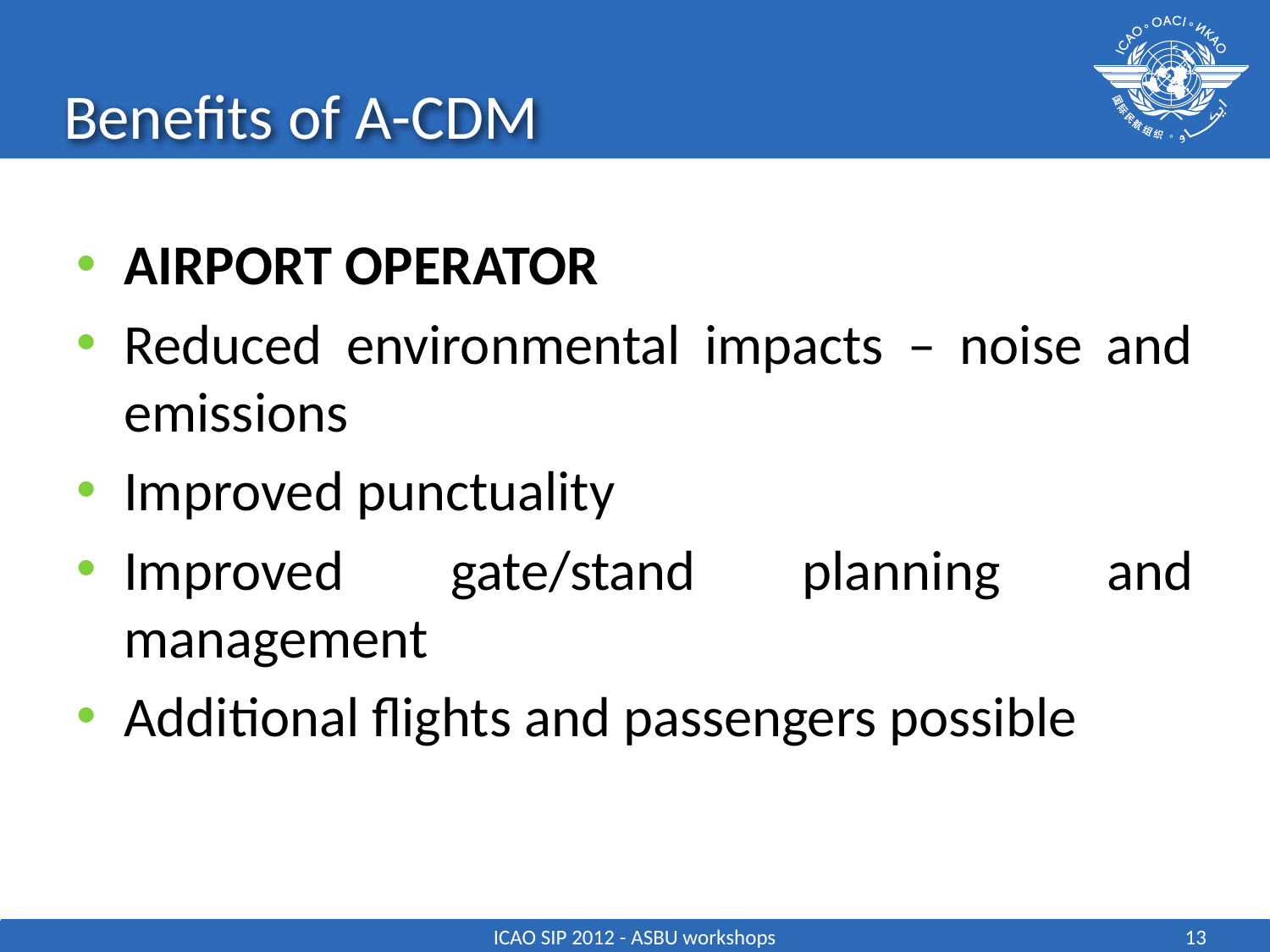

# Benefits of A-CDM
AIRPORT OPERATOR
Reduced environmental impacts – noise and emissions
Improved punctuality
Improved gate/stand planning and management
Additional flights and passengers possible
ICAO SIP 2012 - ASBU workshops
13